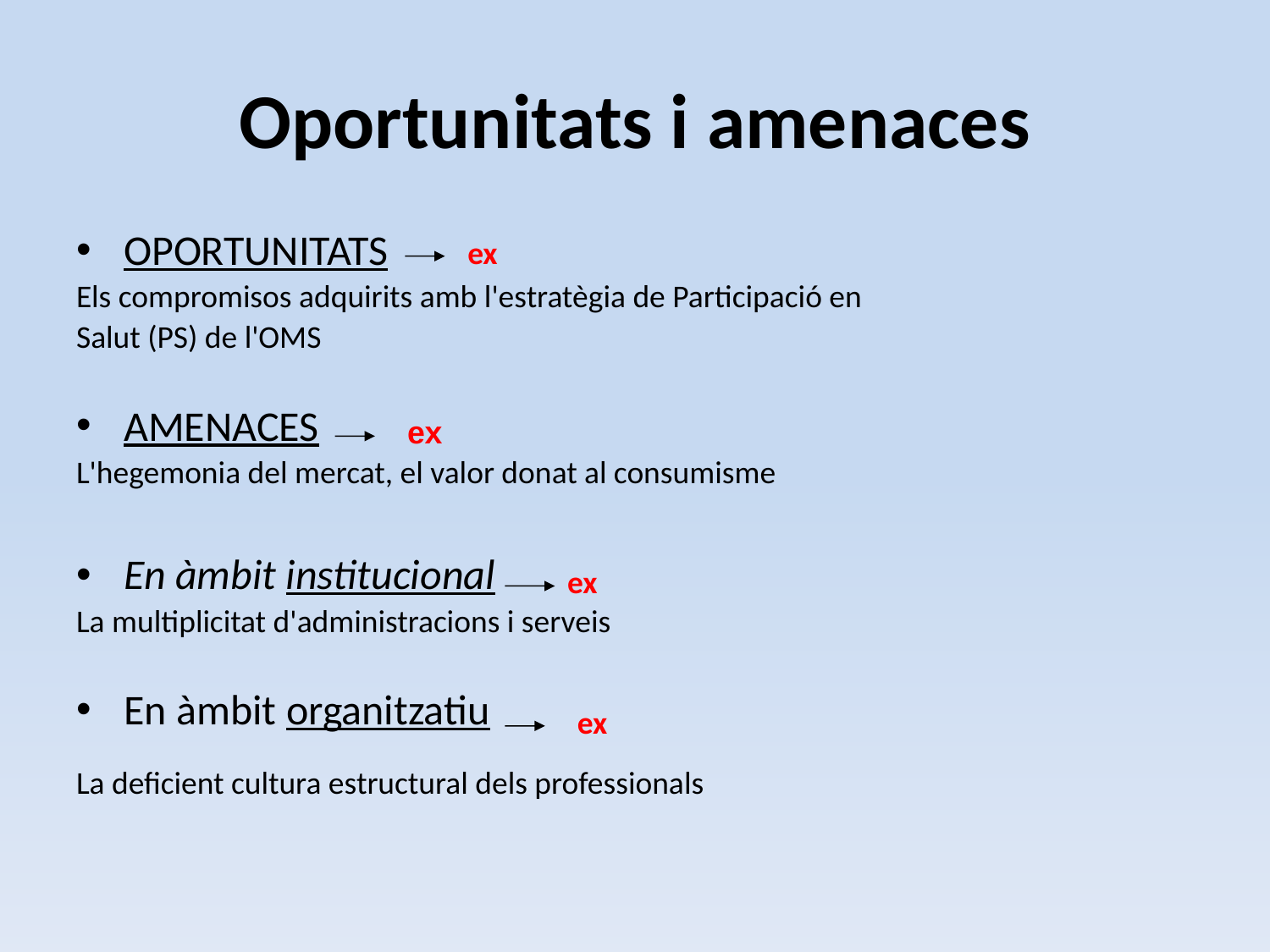

# Oportunitats i amenaces
OPORTUNITATS
Els compromisos adquirits amb l'estratègia de Participació en
Salut (PS) de l'OMS

AMENACES
L'hegemonia del mercat, el valor donat al consumisme

En àmbit institucional
La multiplicitat d'administracions i serveis

En àmbit organitzatiu
La deficient cultura estructural dels professionals
ex

ex

ex

ex